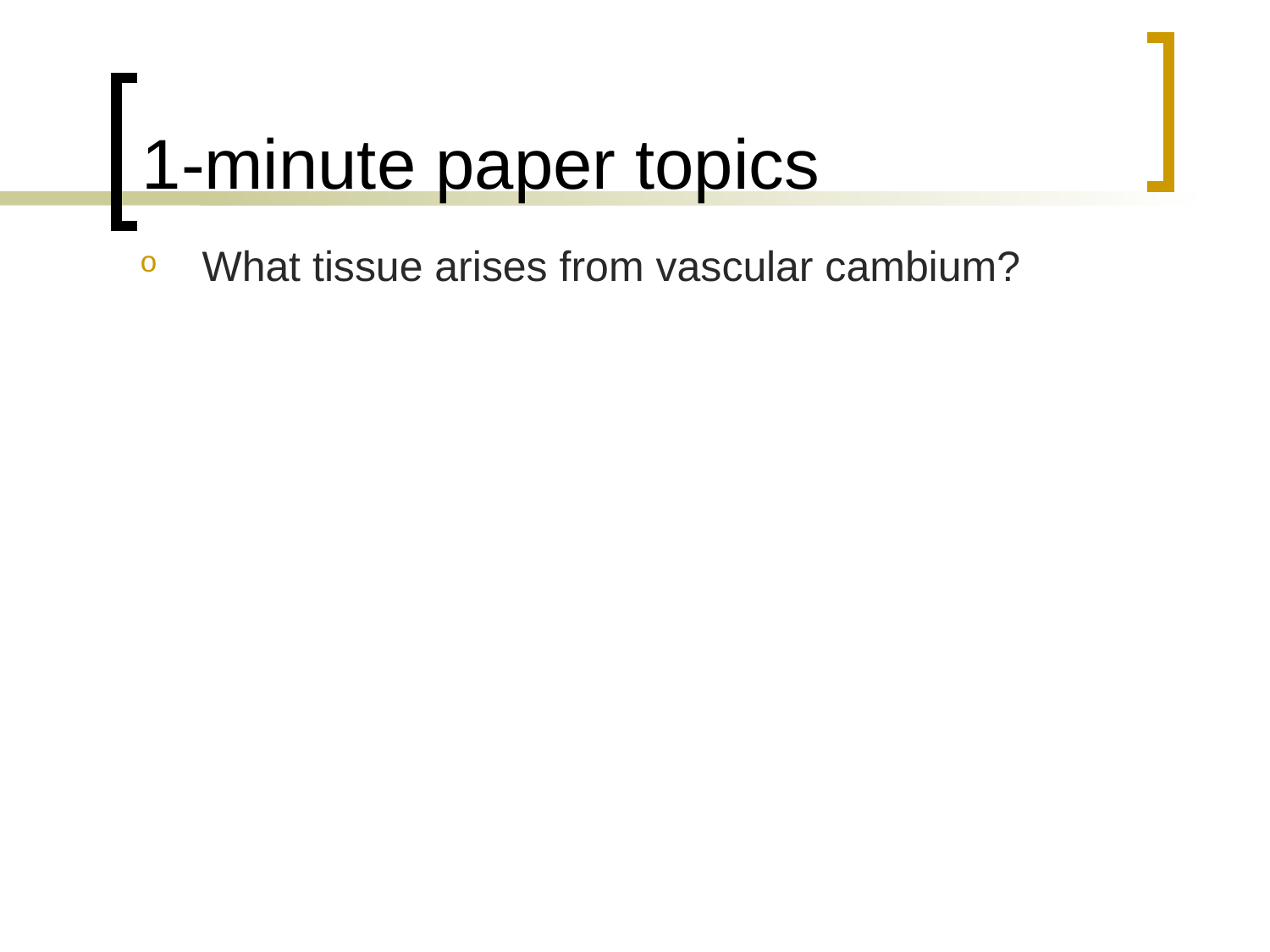

# 1-minute paper topics
What tissue arises from vascular cambium?